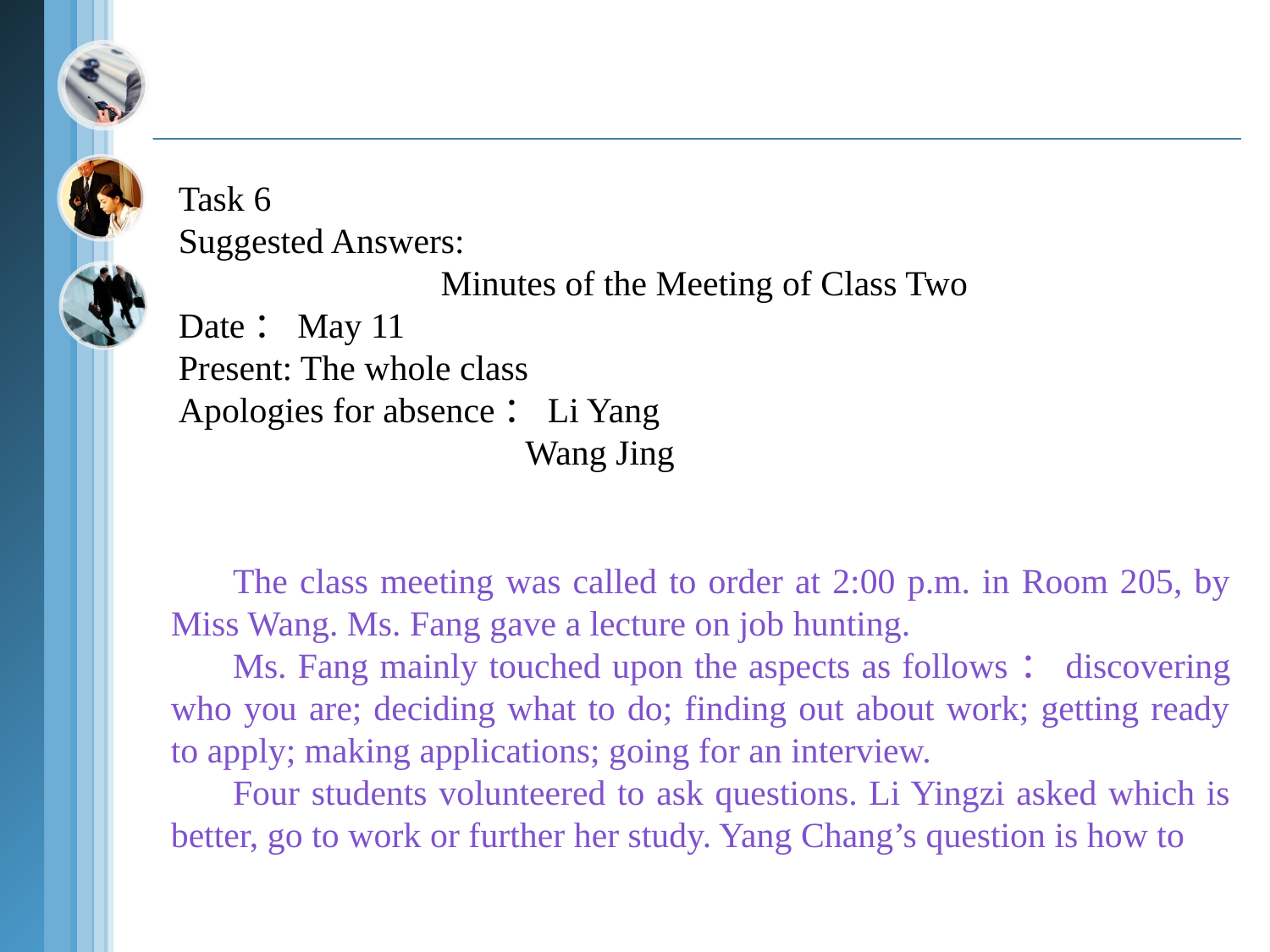

#

Task 6
Suggested Answers:
Minutes of the Meeting of Class Two
Date：May 11
Present: The whole class
Apologies for absence：Li Yang
                                       Wang Jing
The class meeting was called to order at 2:00 p.m. in Room 205, by Miss Wang. Ms. Fang gave a lecture on job hunting.
Ms. Fang mainly touched upon the aspects as follows：discovering who you are; deciding what to do; finding out about work; getting ready to apply; making applications; going for an interview.
Four students volunteered to ask questions. Li Yingzi asked which is better, go to work or further her study. Yang Chang’s question is how to